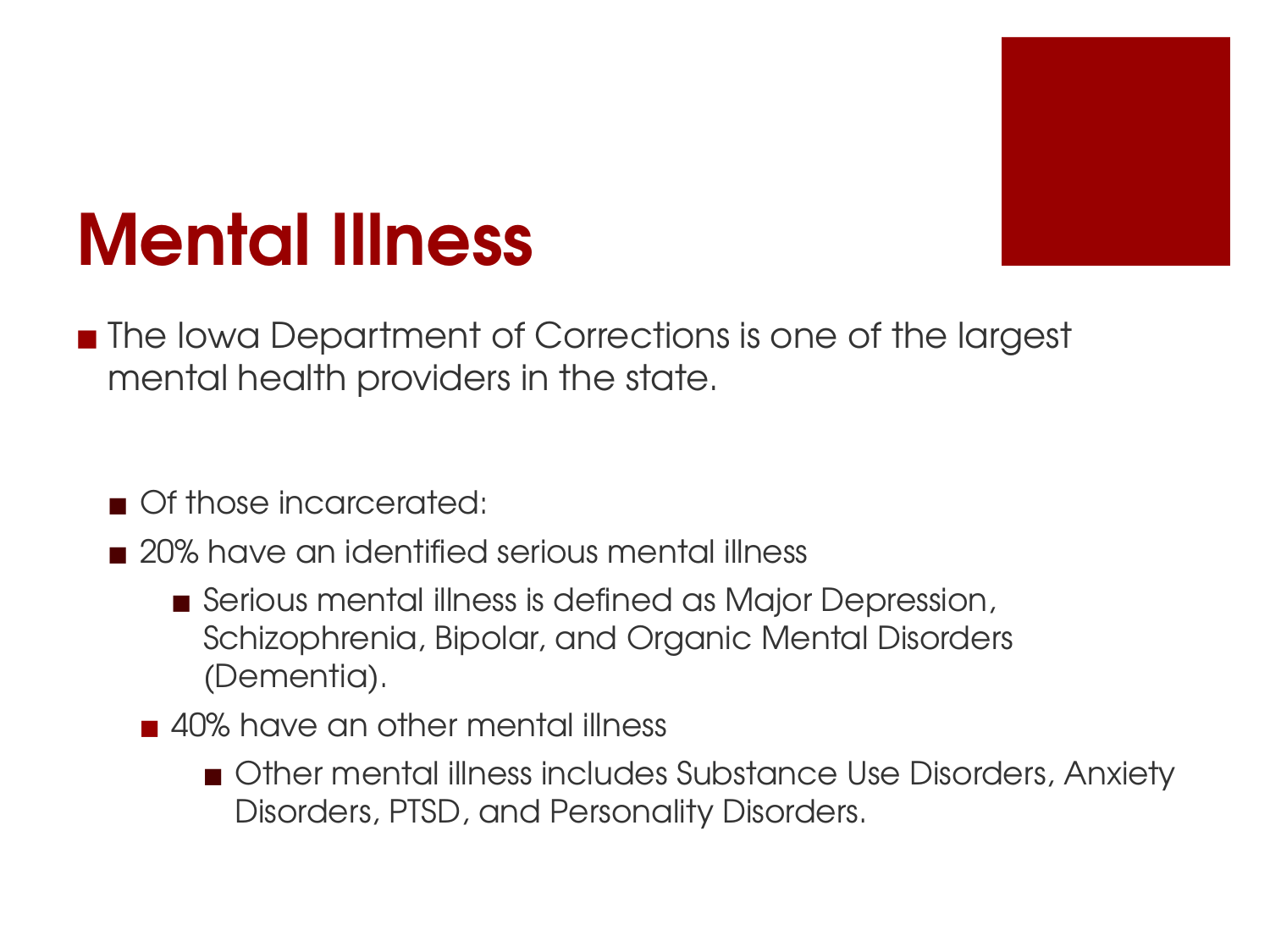

# Mental Illness
The Iowa Department of Corrections is one of the largest mental health providers in the state.

Of those incarcerated:
20% have an identified serious mental illness
Serious mental illness is defined as Major Depression, Schizophrenia, Bipolar, and Organic Mental Disorders (Dementia).
40% have an other mental illness
Other mental illness includes Substance Use Disorders, Anxiety Disorders, PTSD, and Personality Disorders.